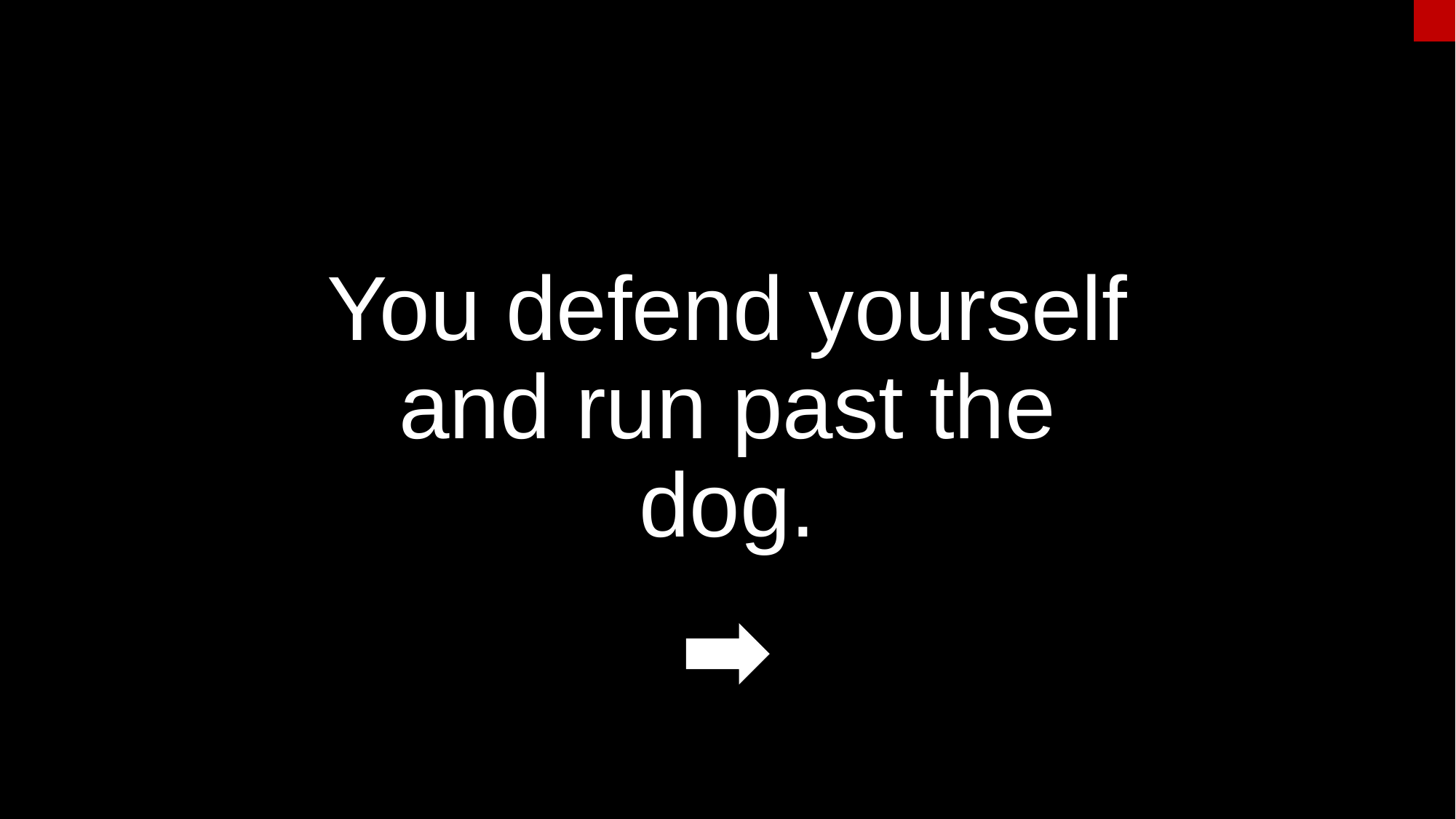

# You defend yourself and run past the dog.